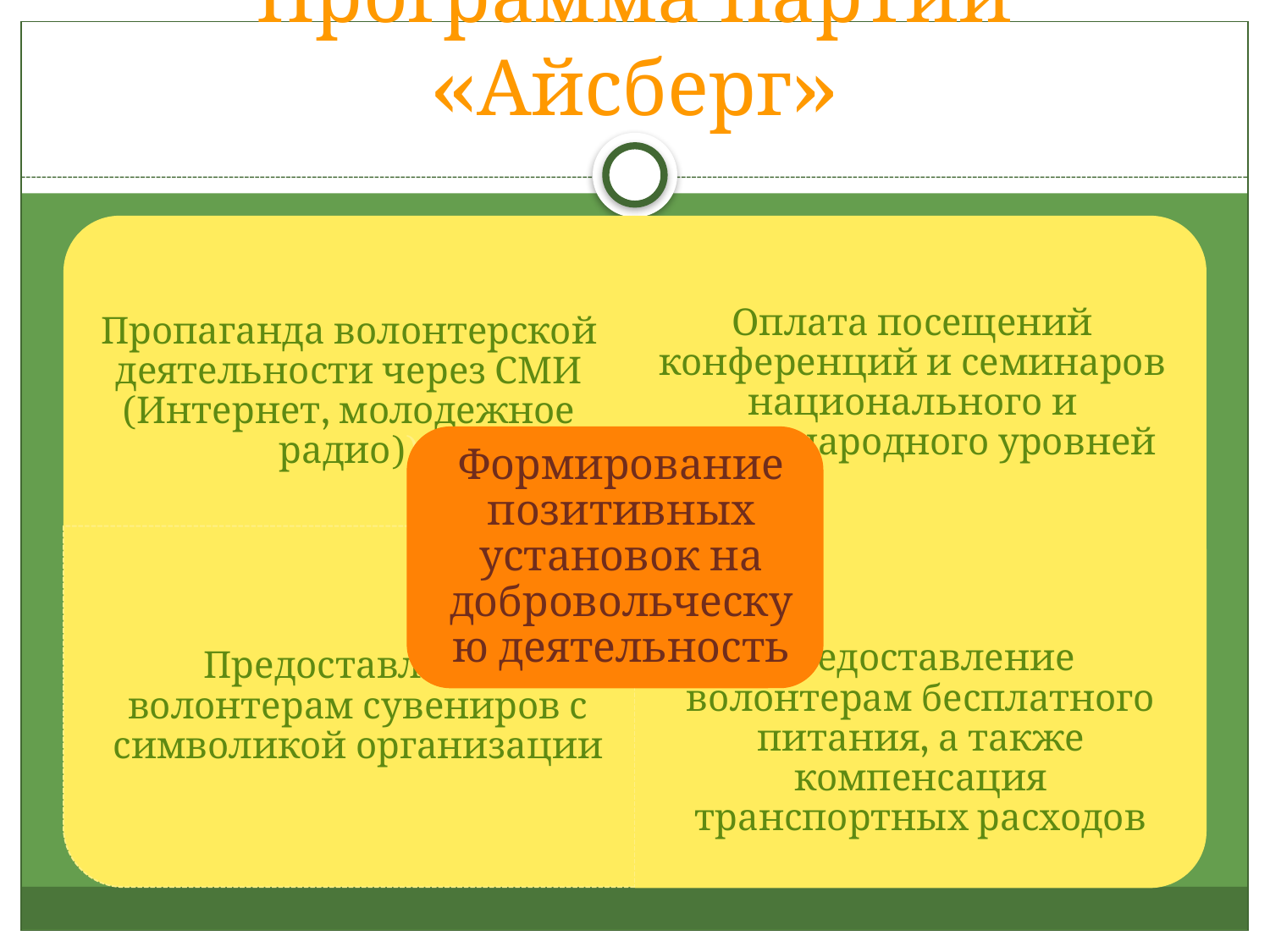

# Программа партии «Айсберг»
Пропаганда волонтерской деятельности через СМИ (Интернет, молодежное радио))
Оплата посещений конференций и семинаров национального и международного уровней
Предоставление волонтерам сувениров с символикой организации

Предоставление волонтерам бесплатного питания, а также компенсация транспортных расходов
Формирование позитивных установок на добровольческую деятельность